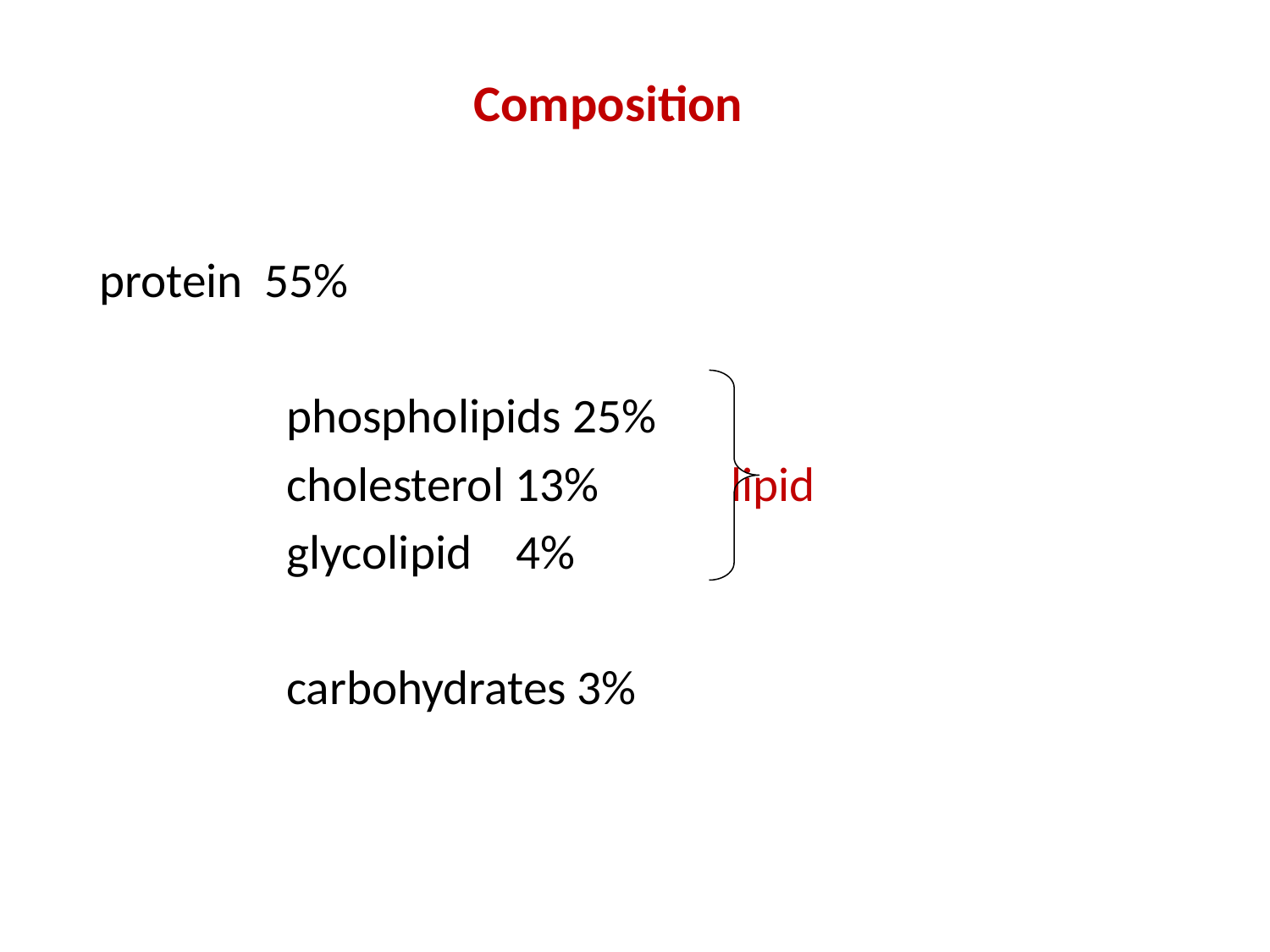

# Composition
			protein  55%

                     phospholipids 25%
                     cholesterol 13%            lipid
                     glycolipid    4%

                     carbohydrates 3%